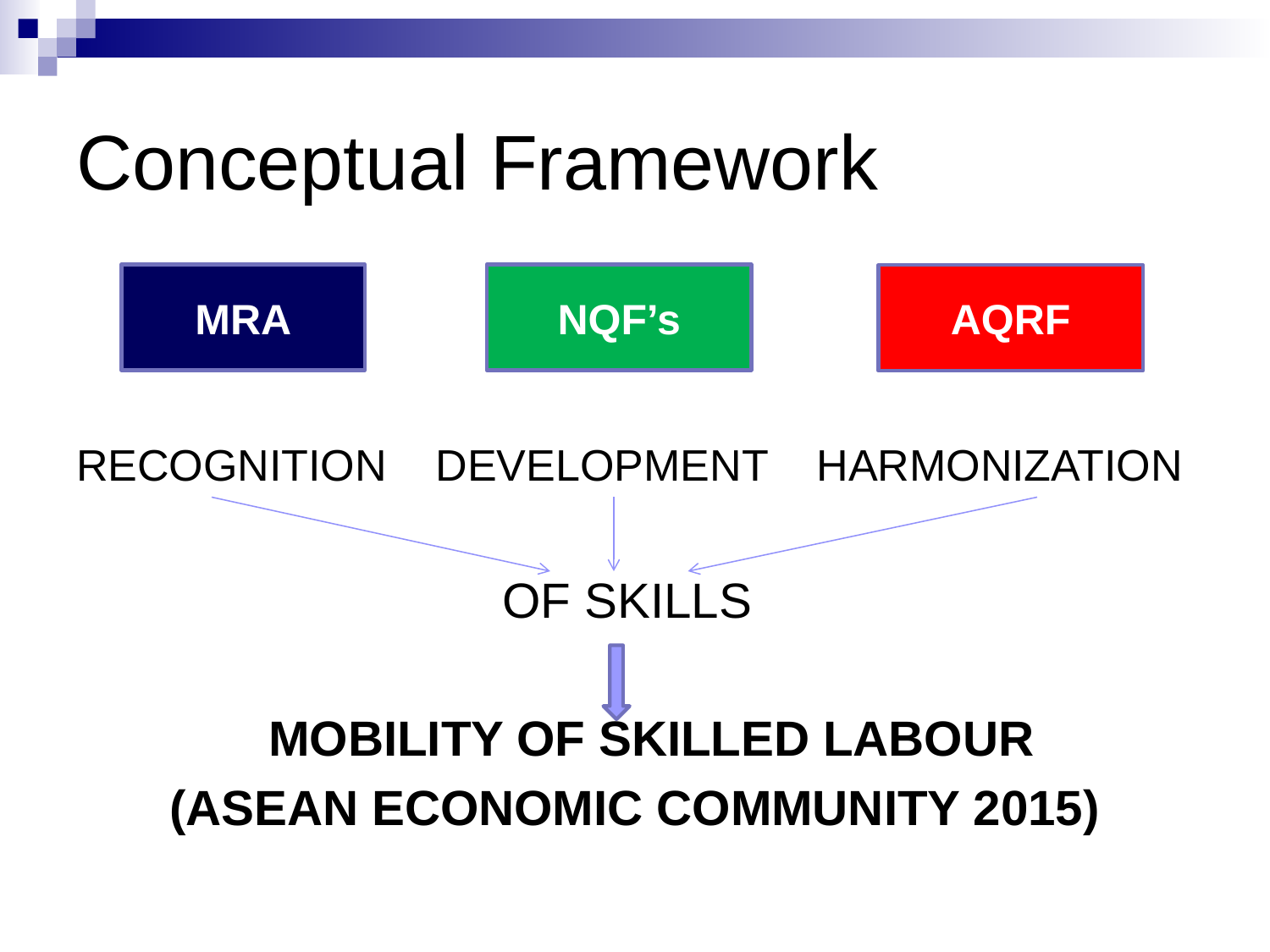

# Conceptual Framework
MRA
NQF’s
AQRF

RECOGNITION    DEVELOPMENT    HARMONIZATION

                               OF SKILLS

              MOBILITY OF SKILLED LABOUR
(ASEAN ECONOMIC COMMUNITY 2015)